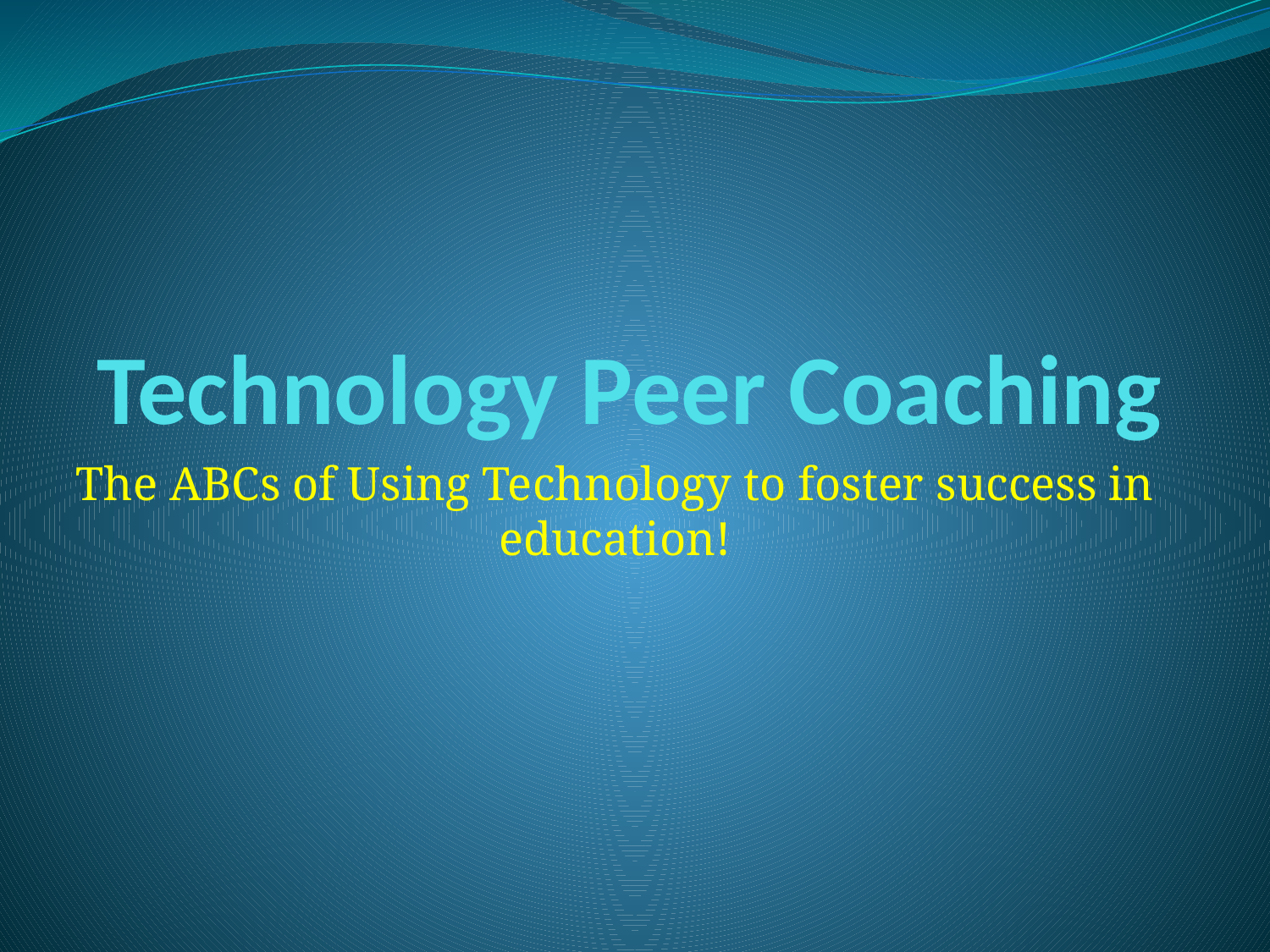

# Technology Peer Coaching
The ABCs of Using Technology to foster success in education!